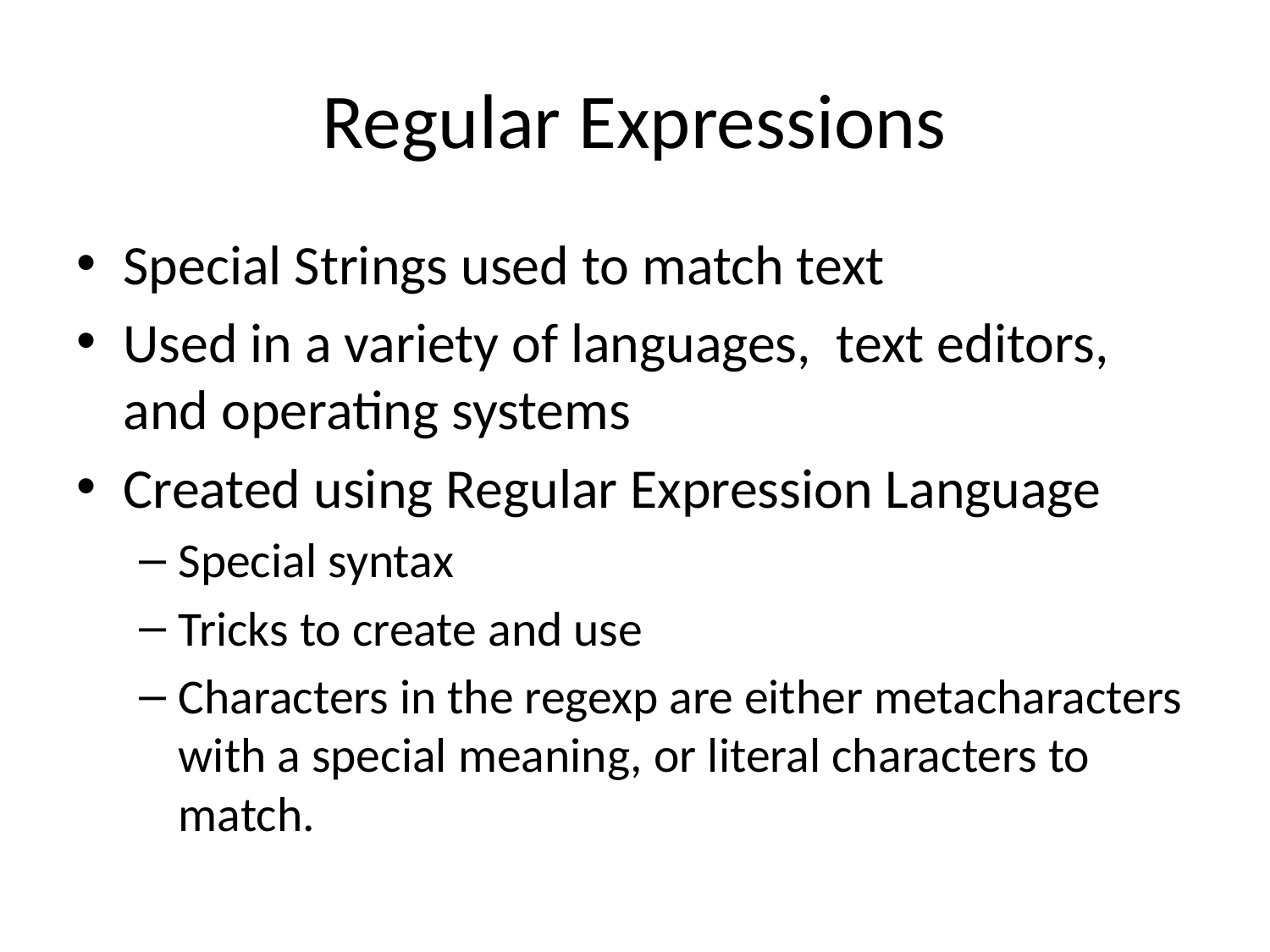

# Regular Expressions
Special Strings used to match text
Used in a variety of languages,  text editors, and operating systems
Created using Regular Expression Language
Special syntax
Tricks to create and use
Characters in the regexp are either metacharacters with a special meaning, or literal characters to match.